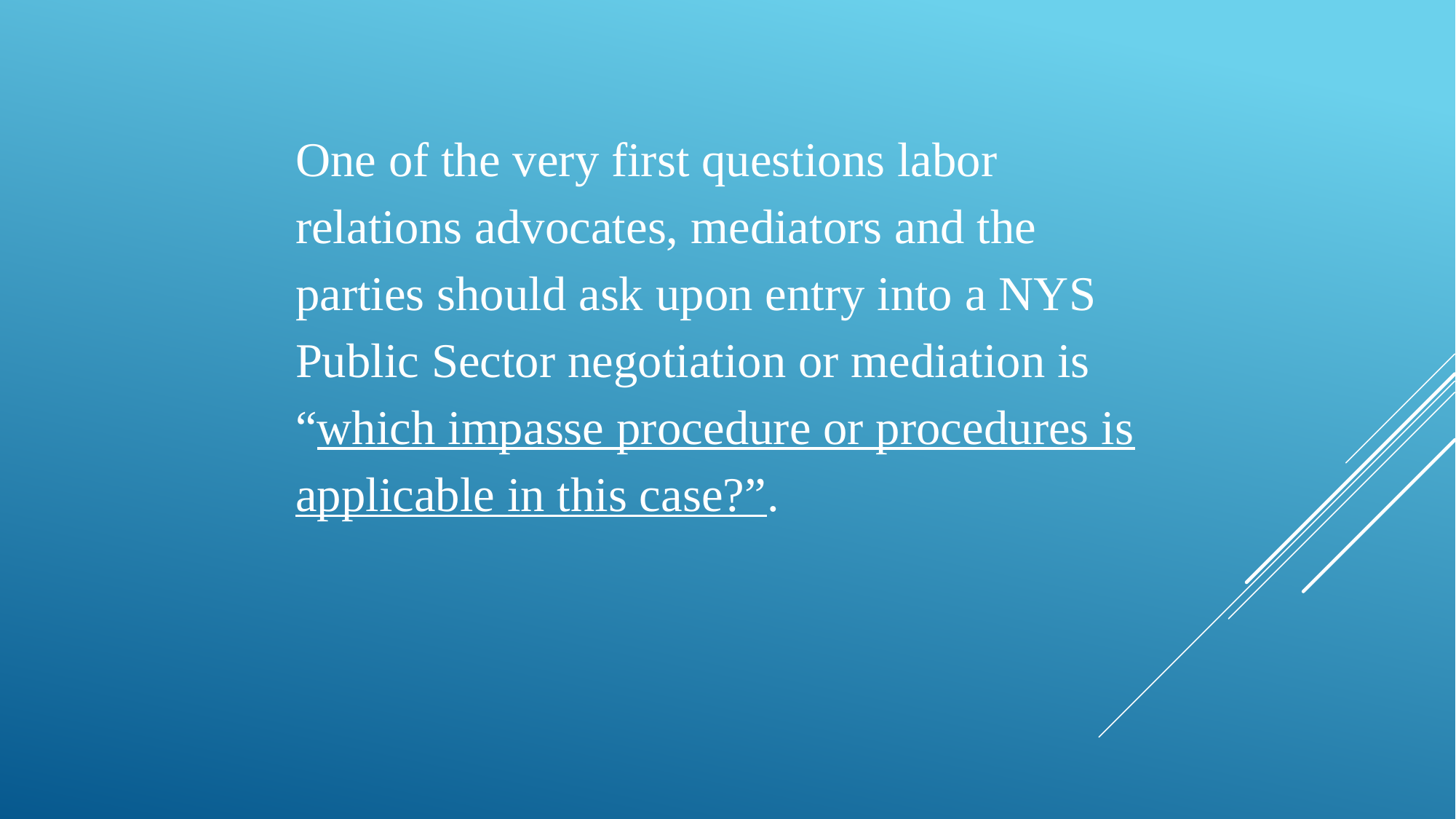

One of the very first questions labor relations advocates, mediators and the parties should ask upon entry into a NYS Public Sector negotiation or mediation is “which impasse procedure or procedures is applicable in this case?”.